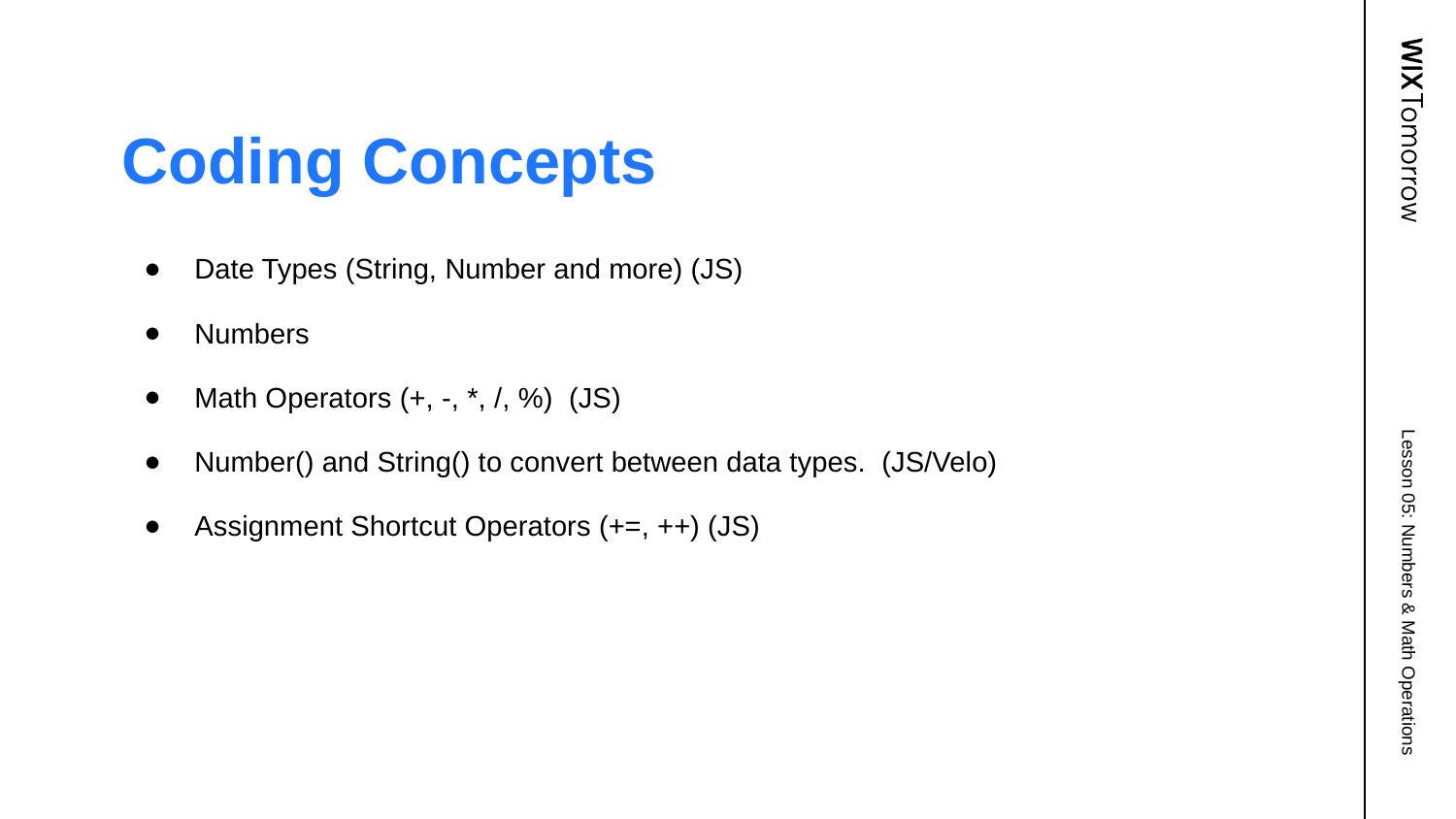

# Coding Concepts
Date Types (String, Number and more) (JS)
Numbers
Math Operators (+, -, *, /, %)  (JS)
Number() and String() to convert between data types.  (JS/Velo)
Assignment Shortcut Operators (+=, ++) (JS)